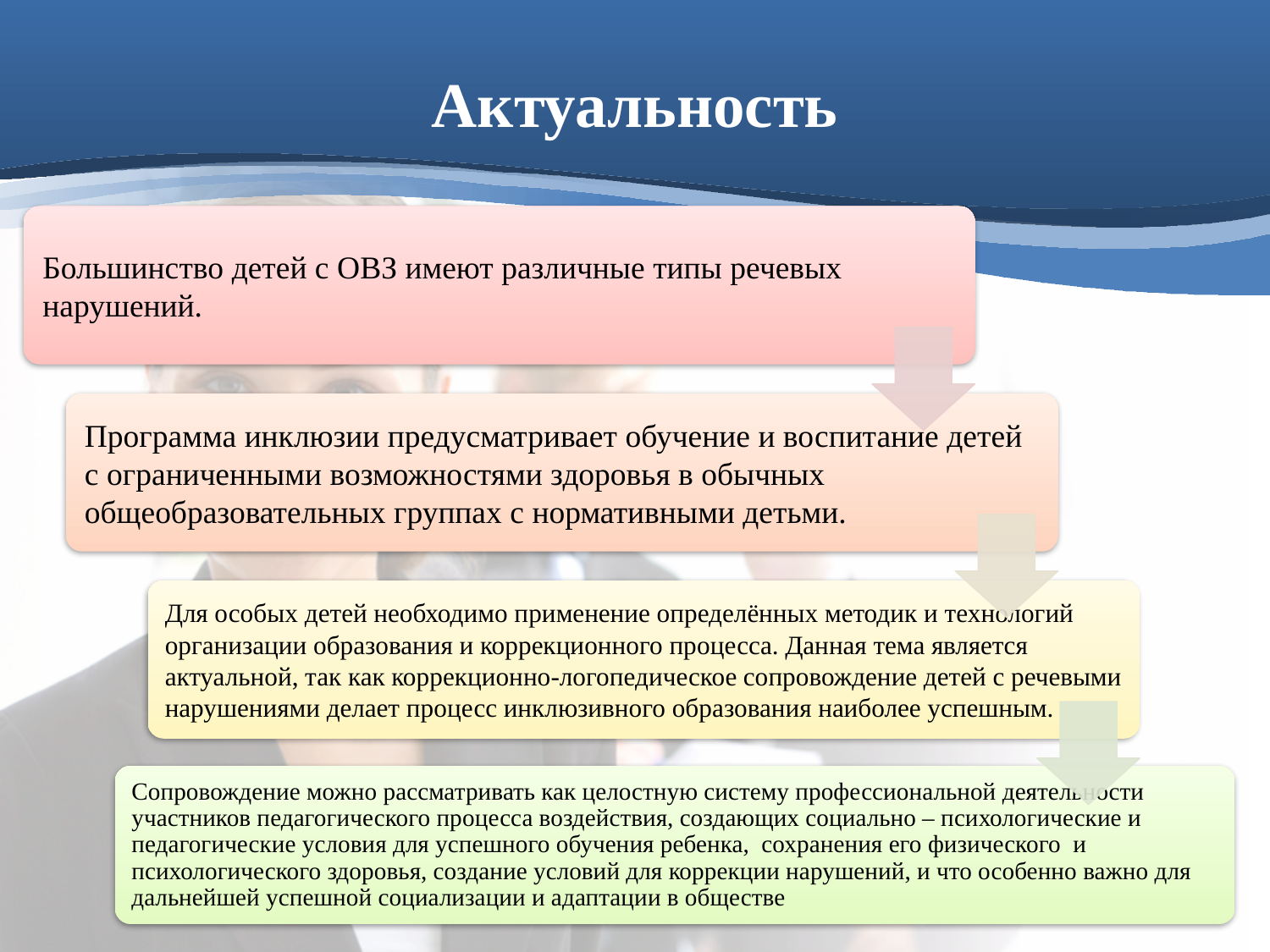

# Актуальность

Большинство детей с ОВЗ имеют различные типы речевых нарушений.
Программа инклюзии предусматривает обучение и воспитание детей с ограниченными возможностями здоровья в обычных общеобразовательных группах с нормативными детьми.
Для особых детей необходимо применение определённых методик и технологий организации образования и коррекционного процесса. Данная тема является актуальной, так как коррекционно-логопедическое сопровождение детей с речевыми нарушениями делает процесс инклюзивного образования наиболее успешным.
Сопровождение можно рассматривать как целостную систему профессиональной деятельности участников педагогического процесса воздействия, создающих социально – психологические и педагогические условия для успешного обучения ребенка,  сохранения его физического  и психологического здоровья, создание условий для коррекции нарушений, и что особенно важно для дальнейшей успешной социализации и адаптации в обществе